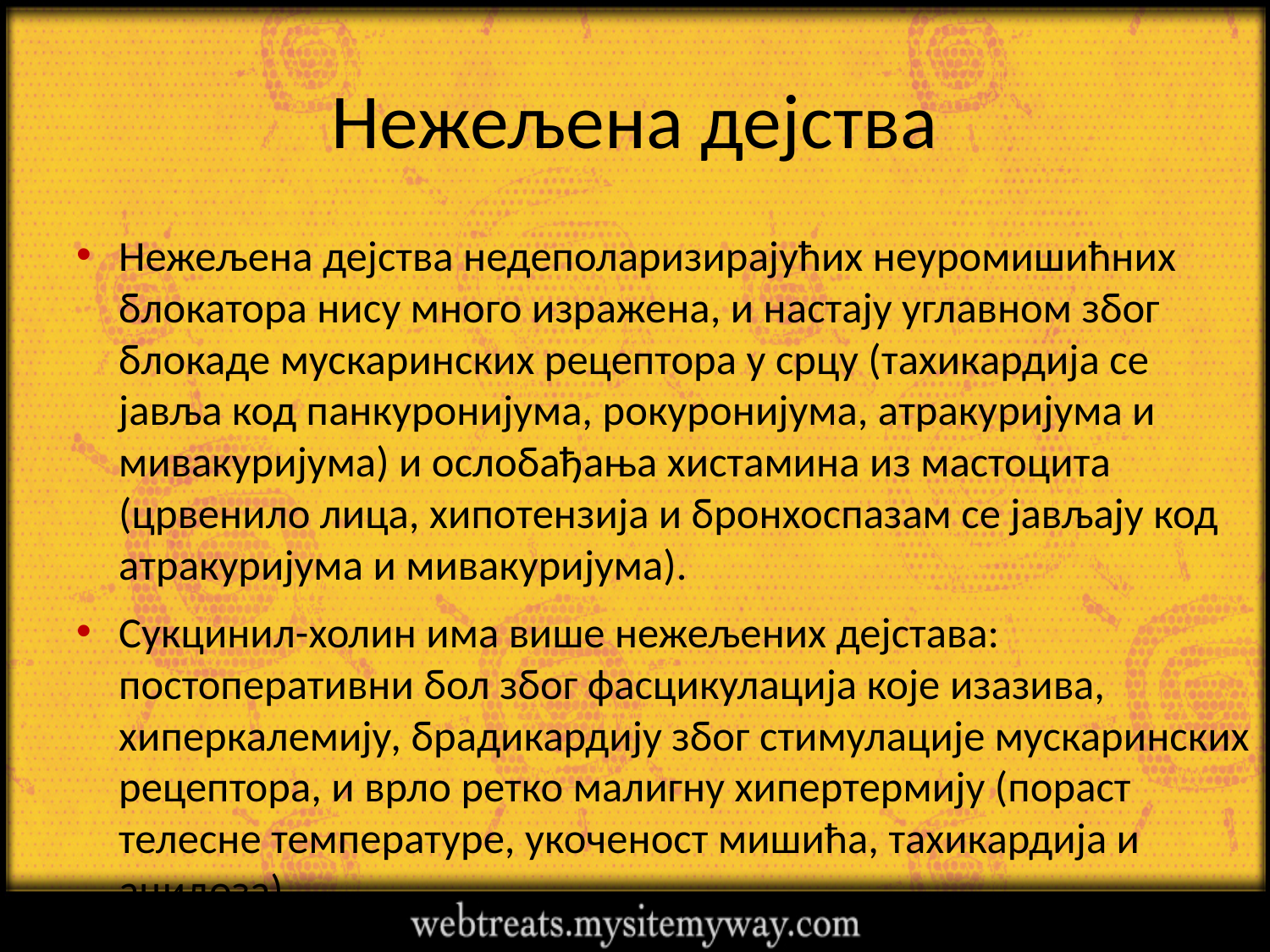

# Нежељена дејства
Нежељена дејства недеполаризирајућих неуромишићних блокатора нису много изражена, и настају углавном због блокаде мускаринских рецептора у срцу (тахикардија се јавља код панкуронијума, рокуронијума, атракуријума и мивакуријума) и ослобађања хистамина из мастоцита (црвенило лица, хипотензија и бронхоспазам се јављају код атракуријума и мивакуријума).
Сукцинил-холин има више нежељених дејстава: постоперативни бол због фасцикулација које изазива, хиперкалемију, брадикардију због стимулације мускаринских рецептора, и врло ретко малигну хипертермију (пораст телесне температуре, укоченост мишића, тахикардија и ацидоза).